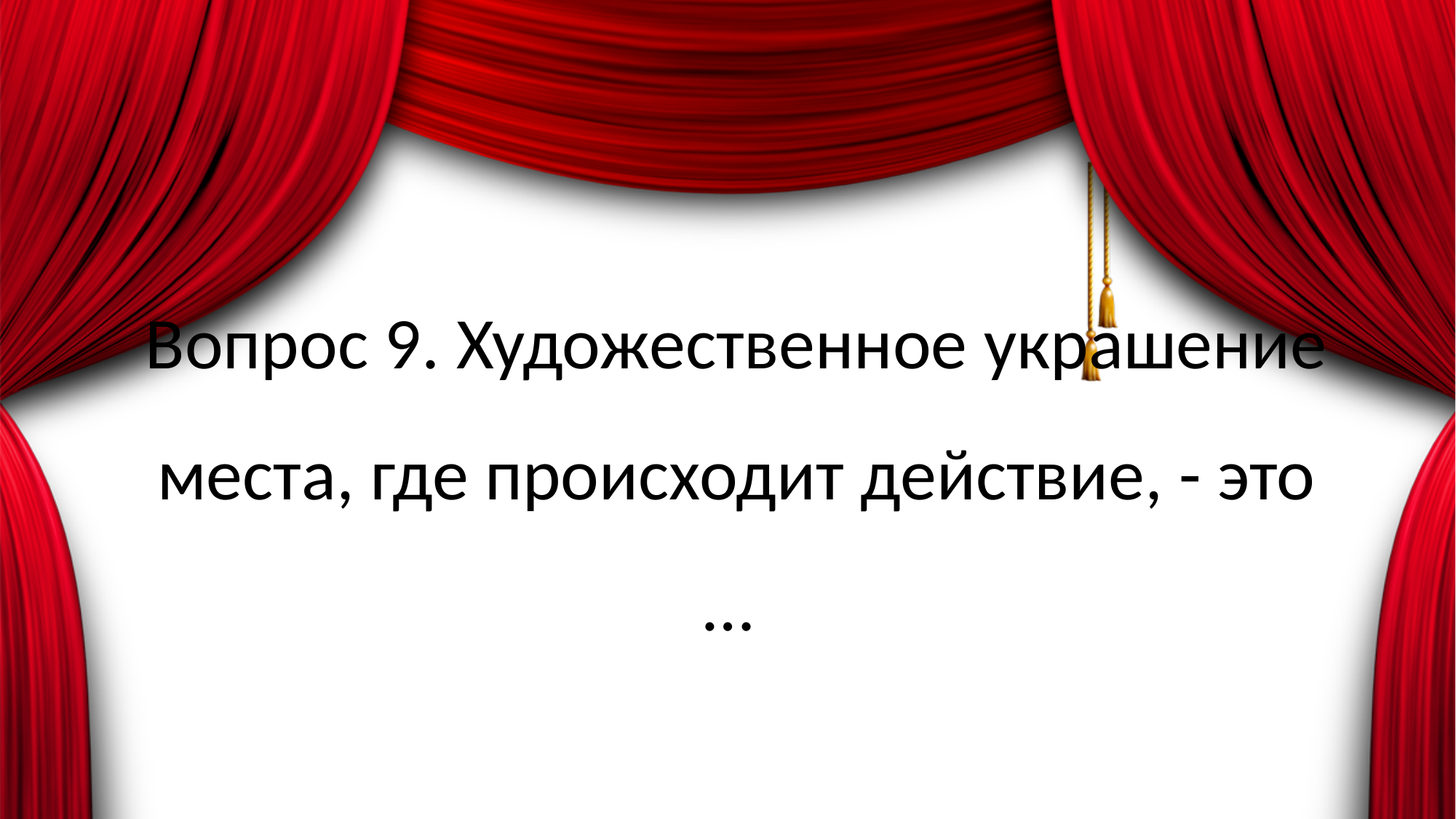

# Вопрос 9. Художественное украшение места, где происходит действие, - это …